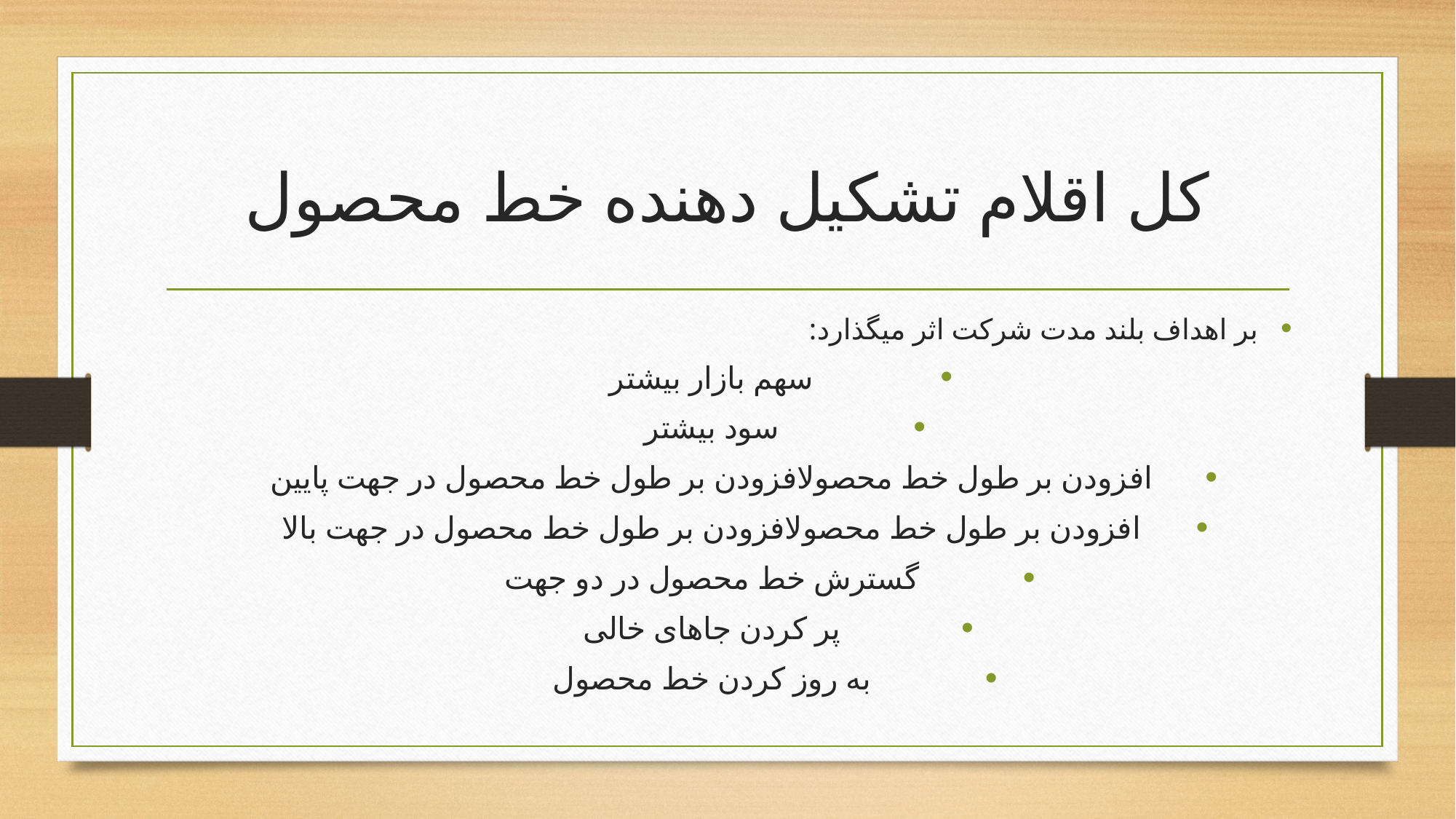

# کل اقلام تشکیل دهنده خط محصول
بر اهداف بلند مدت شرکت اثر میگذارد:
سهم بازار بیشتر
سود بیشتر
افزودن بر طول خط محصولافزودن بر طول خط محصول در جهت پایین
افزودن بر طول خط محصولافزودن بر طول خط محصول در جهت بالا
گسترش خط محصول در دو جهت
پر کردن جاهای خالی
به روز کردن خط محصول